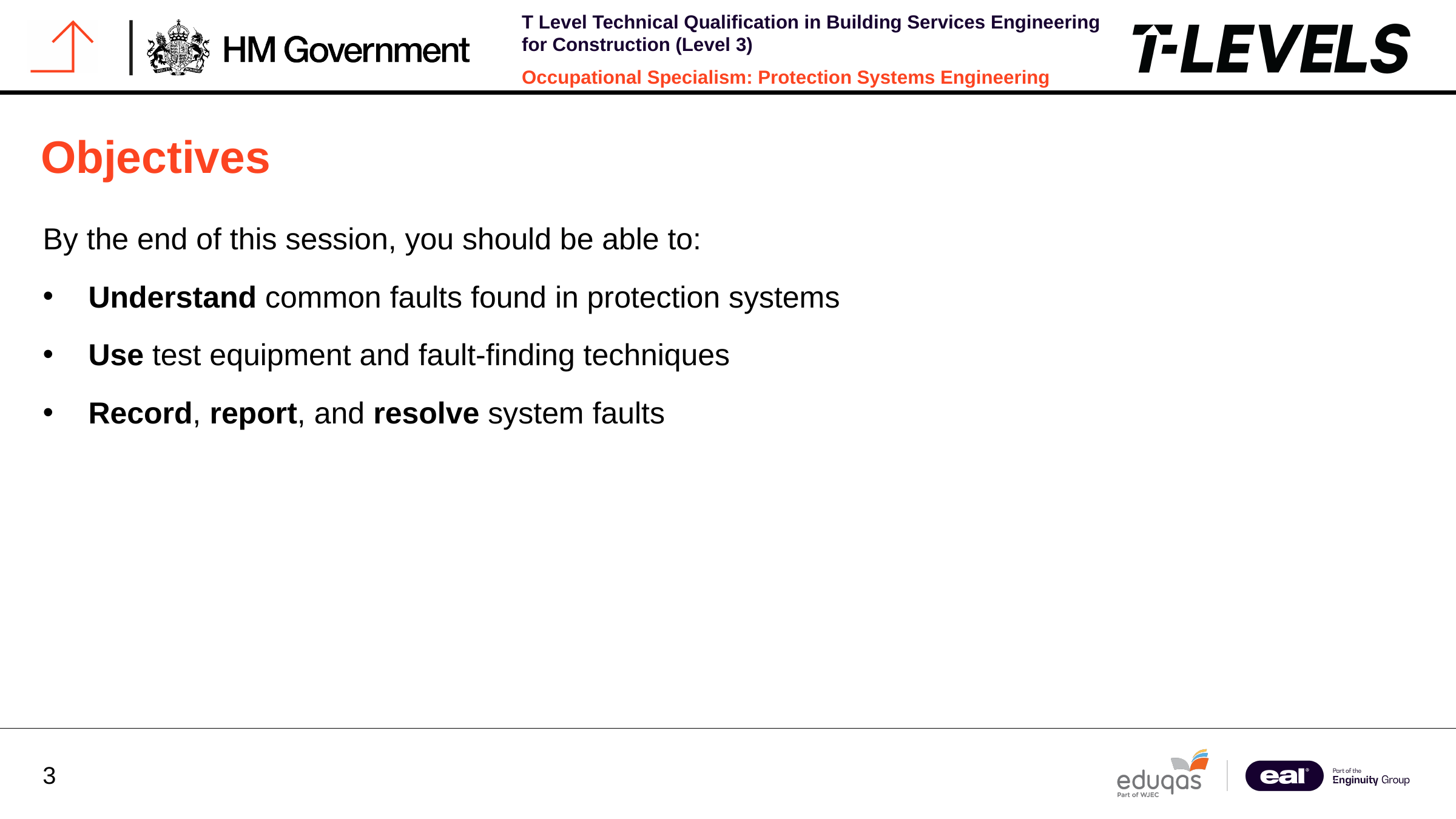

# Objectives
By the end of this session, you should be able to:
Understand common faults found in protection systems
Use test equipment and fault-finding techniques
Record, report, and resolve system faults